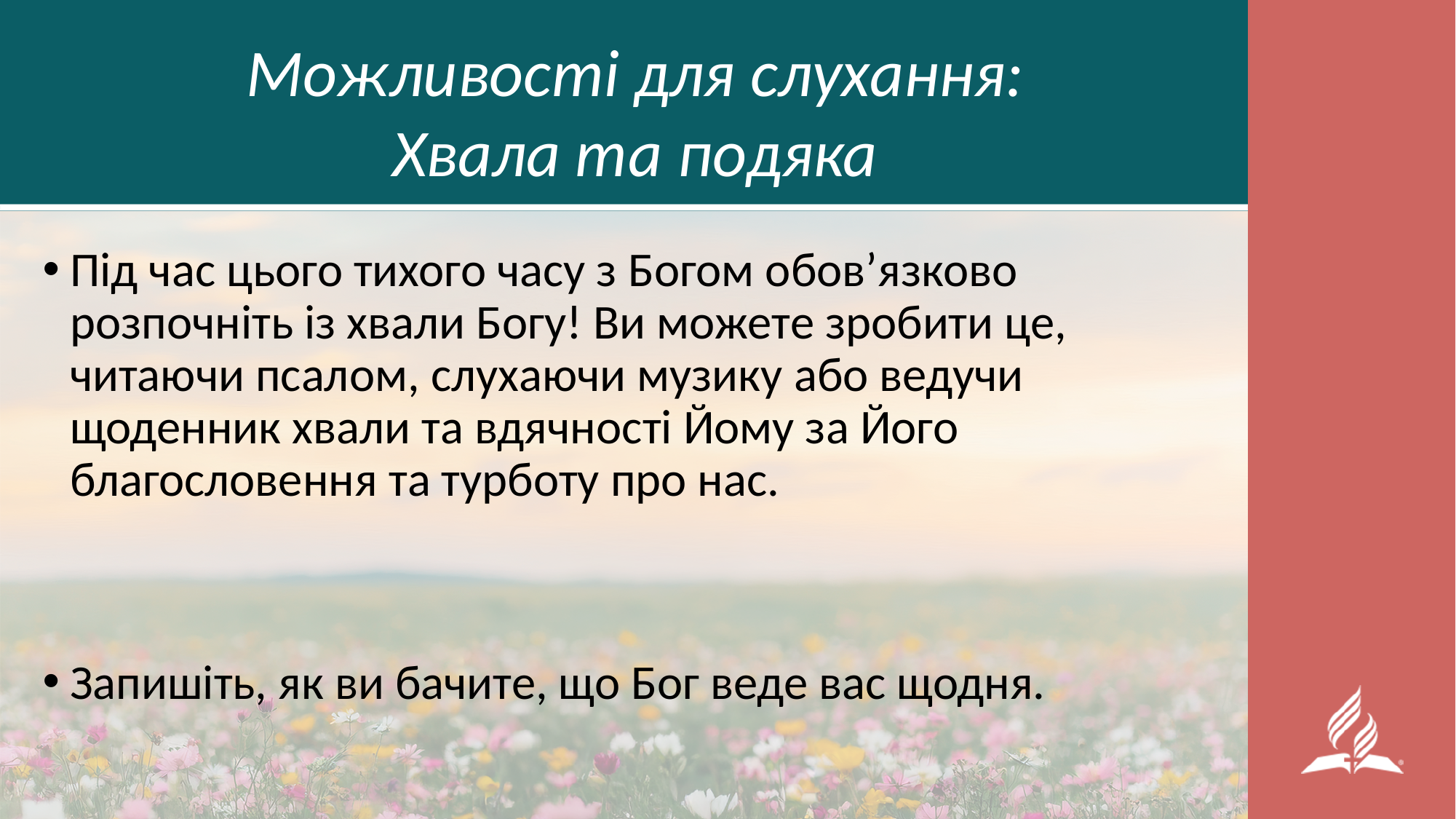

Можливості для слухання:
Хвала та подяка
Під час цього тихого часу з Богом обов’язково розпочніть із хвали Богу! Ви можете зробити це, читаючи псалом, слухаючи музику або ведучи щоденник хвали та вдячності Йому за Його благословення та турботу про нас.

Запишіть, як ви бачите, що Бог веде вас щодня.